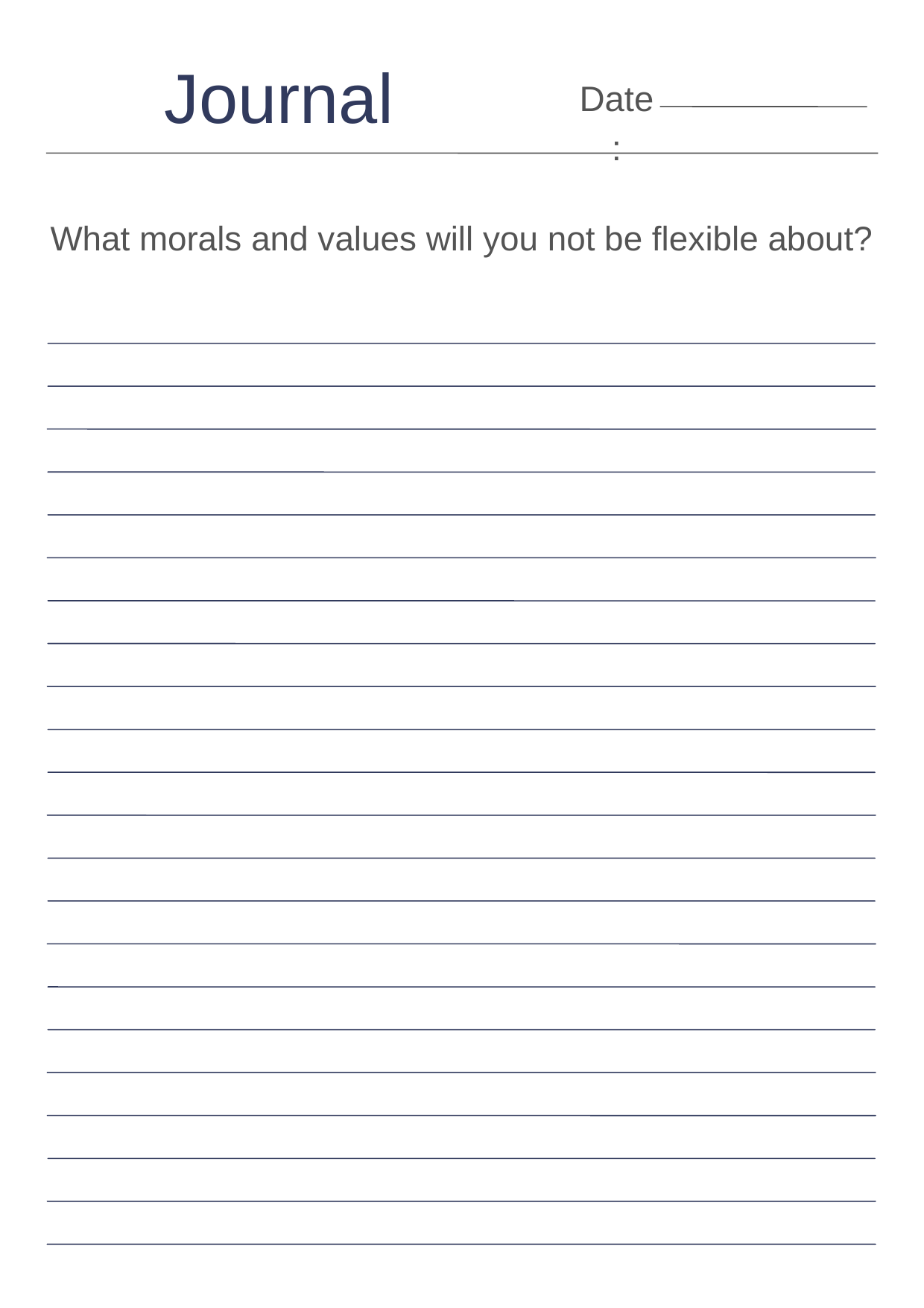

Journal
Date:

What morals and values will you not be flexible about?